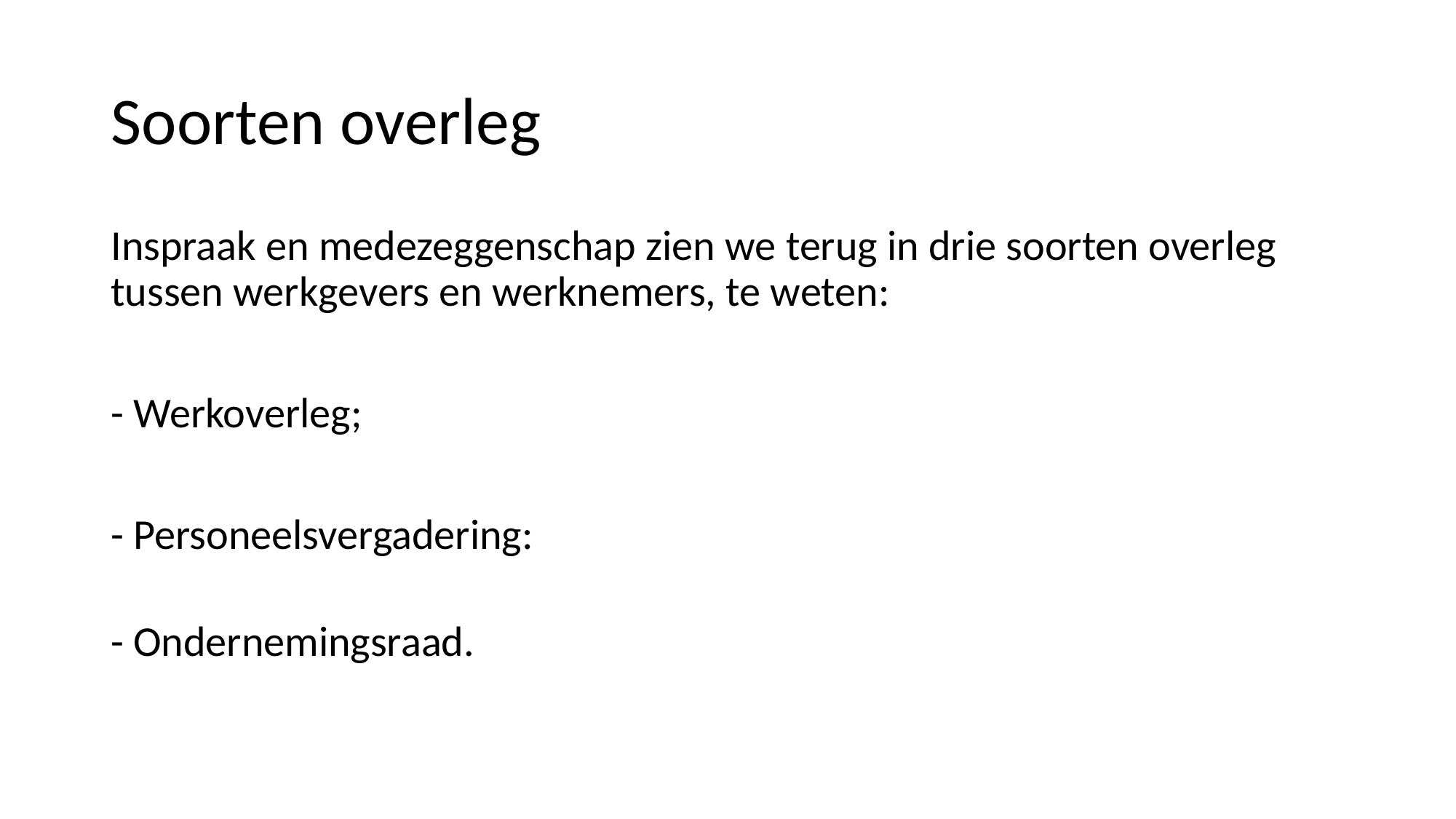

# Soorten overleg
Inspraak en medezeggenschap zien we terug in drie soorten overleg tussen werkgevers en werknemers, te weten:

- Werkoverleg;

- Personeelsvergadering:
- Ondernemingsraad.